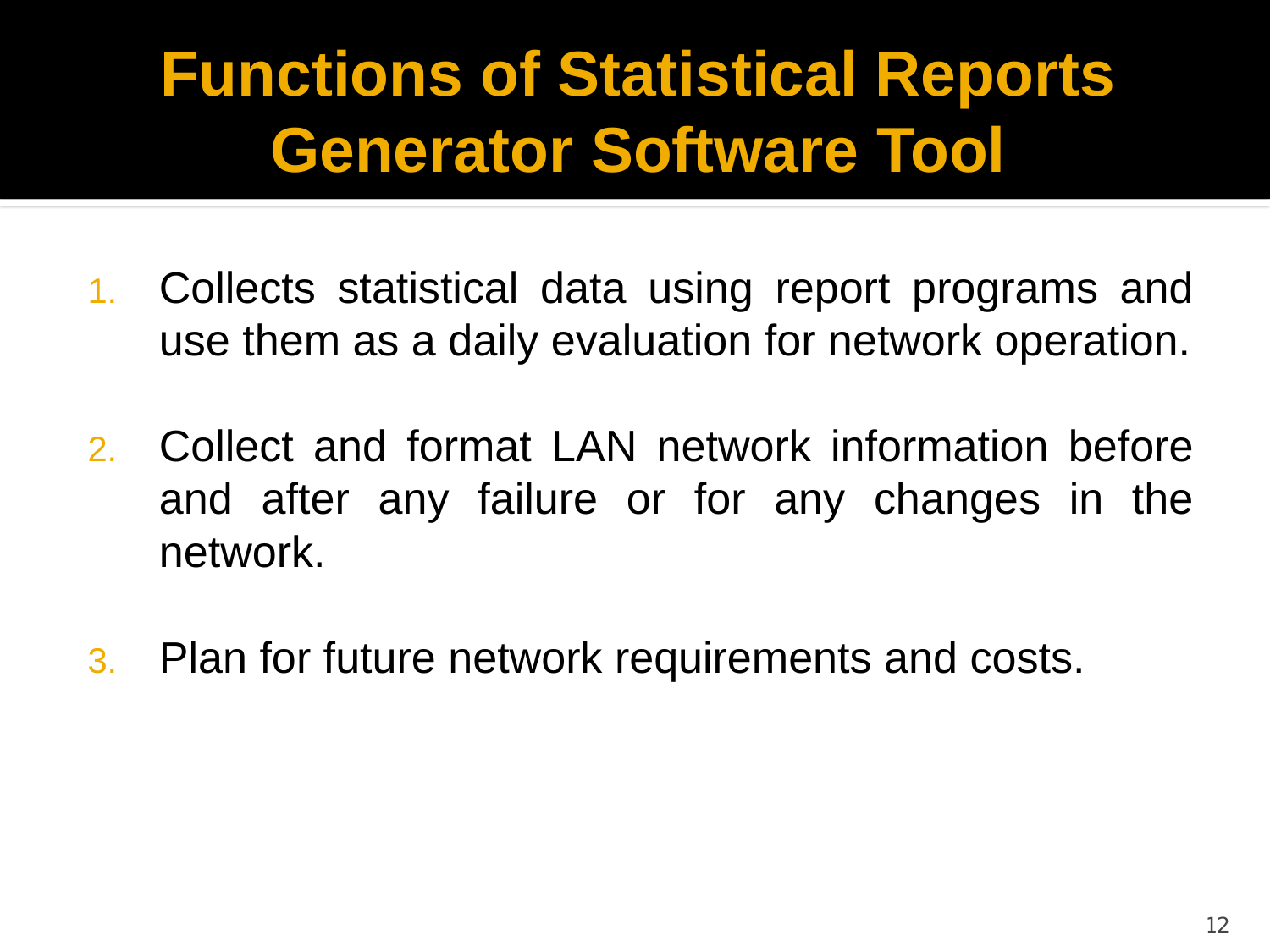

# Functions of Statistical Reports Generator Software Tool
Collects statistical data using report programs and use them as a daily evaluation for network operation.

Collect and format LAN network information before and after any failure or for any changes in the network.

Plan for future network requirements and costs.
12